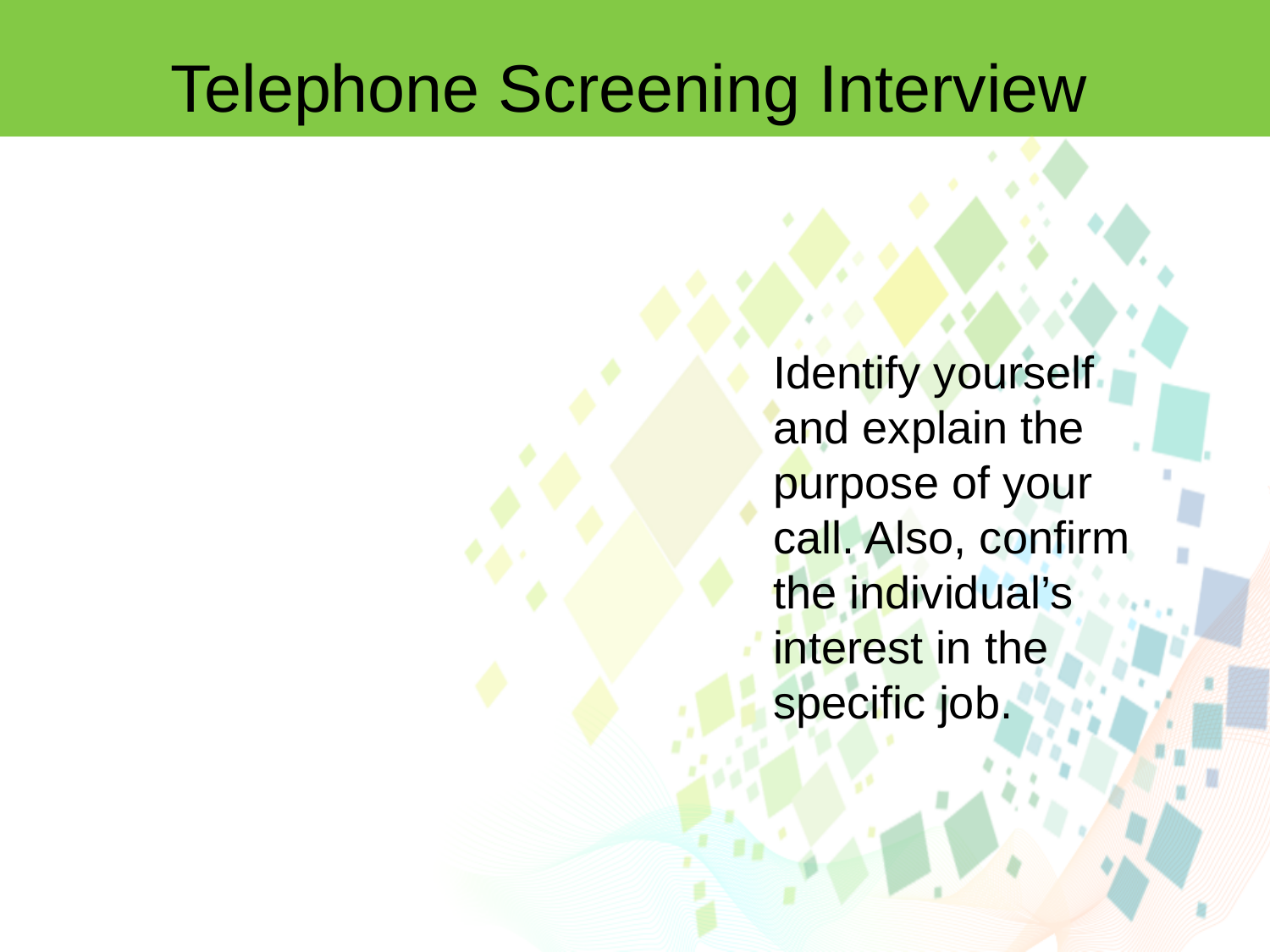

Telephone Screening Interview
Identify yourself and explain the purpose of your call. Also, confirm
the individual’s interest in the specific job.